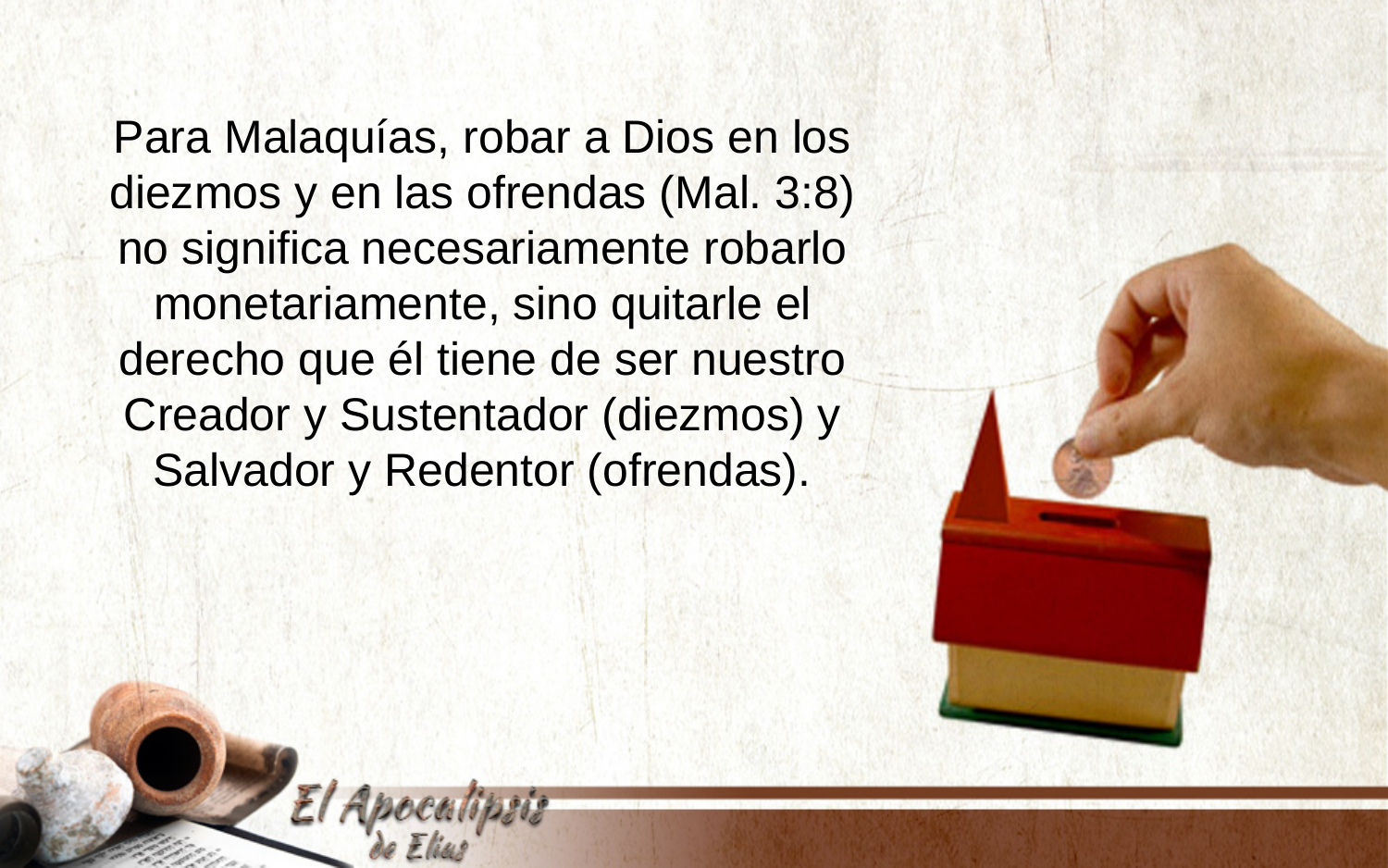

Para Malaquías, robar a Dios en los diezmos y en las ofrendas (Mal. 3:8) no significa necesariamente robarlo monetariamente, sino quitarle el derecho que él tiene de ser nuestro Creador y Sustentador (diezmos) y Salvador y Redentor (ofrendas).